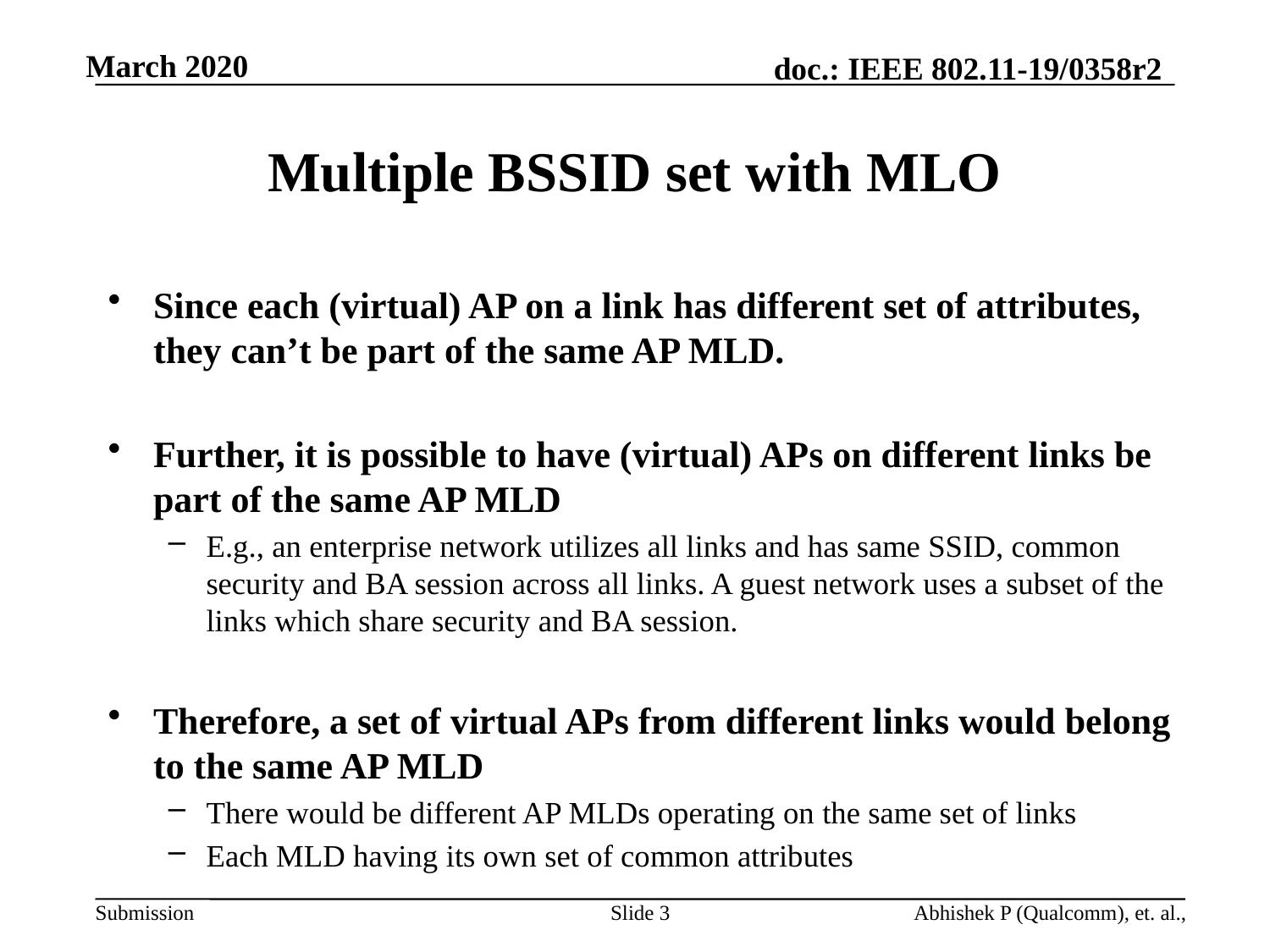

# Multiple BSSID set with MLO
Since each (virtual) AP on a link has different set of attributes, they can’t be part of the same AP MLD.

Further, it is possible to have (virtual) APs on different links be part of the same AP MLD
E.g., an enterprise network utilizes all links and has same SSID, common security and BA session across all links. A guest network uses a subset of the links which share security and BA session.

Therefore, a set of virtual APs from different links would belong to the same AP MLD
There would be different AP MLDs operating on the same set of links
Each MLD having its own set of common attributes
Slide 3
Abhishek P (Qualcomm), et. al.,